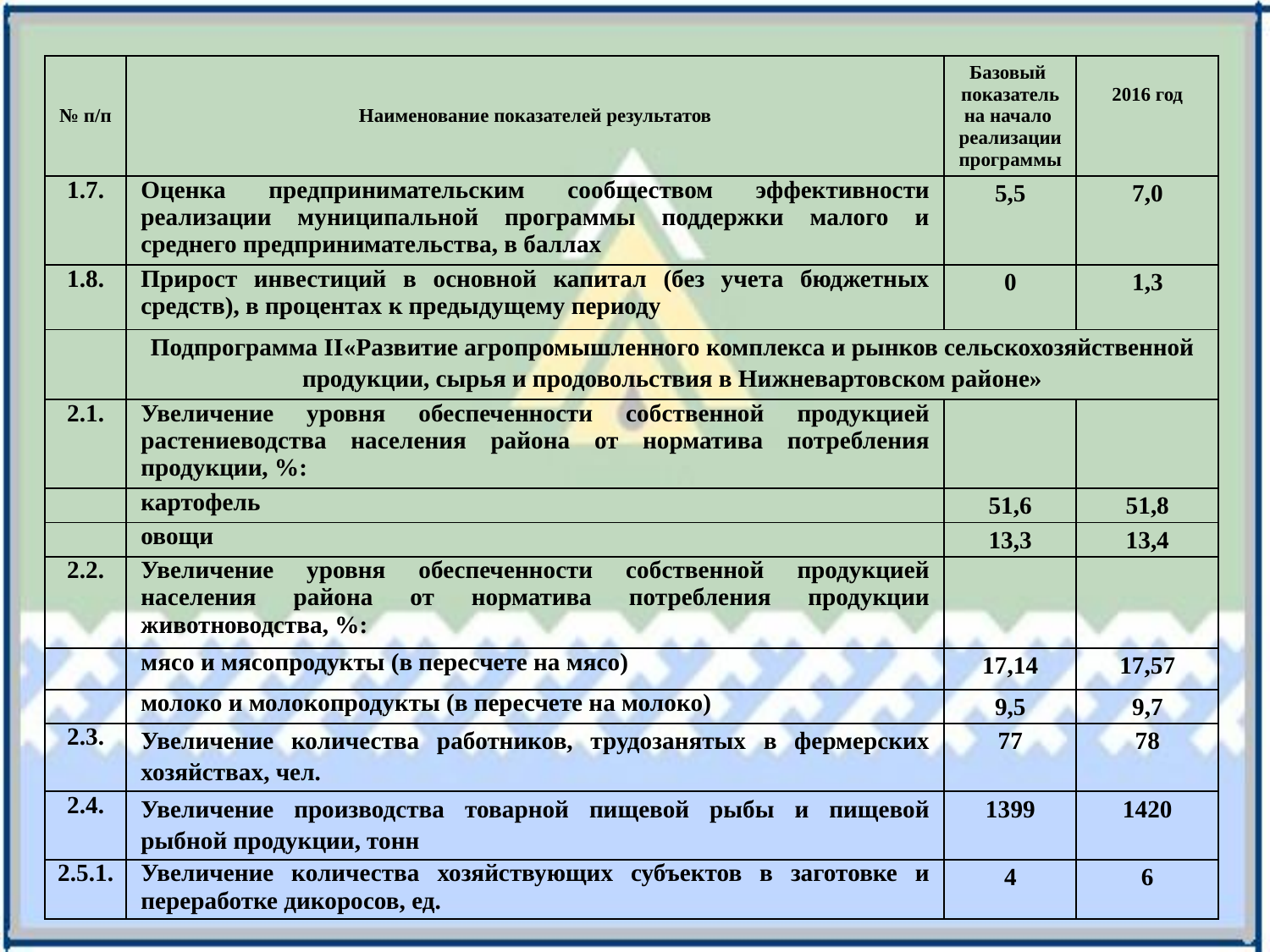

| № п/п | Наименование показателей результатов | Базовый показатель на начало реализации программы | 2016 год |
| --- | --- | --- | --- |
| 1.7. | Оценка предпринимательским сообществом эффективности реализации муниципальной программы поддержки малого и среднего предпринимательства, в баллах | 5,5 | 7,0 |
| 1.8. | Прирост инвестиций в основной капитал (без учета бюджетных средств), в процентах к предыдущему периоду | 0 | 1,3 |
|  | Подпрограмма II«Развитие агропромышленного комплекса и рынков сельскохозяйственной продукции, сырья и продовольствия в Нижневартовском районе» |  |  |
| 2.1. | Увеличение уровня обеспеченности собственной продукцией растениеводства населения района от норматива потребления продукции, %: |  |  |
|  | картофель | 51,6 | 51,8 |
|  | овощи | 13,3 | 13,4 |
| 2.2. | Увеличение уровня обеспеченности собственной продукцией населения района от норматива потребления продукции животноводства, %: |  |  |
|  | мясо и мясопродукты (в пересчете на мясо) | 17,14 | 17,57 |
|  | молоко и молокопродукты (в пересчете на молоко) | 9,5 | 9,7 |
| 2.3. | Увеличение количества работников, трудозанятых в фермерских хозяйствах, чел. | 77 | 78 |
| 2.4. | Увеличение производства товарной пищевой рыбы и пищевой рыбной продукции, тонн | 1399 | 1420 |
| 2.5.1. | Увеличение количества хозяйствующих субъектов в заготовке и переработке дикоросов, ед. | 4 | 6 |